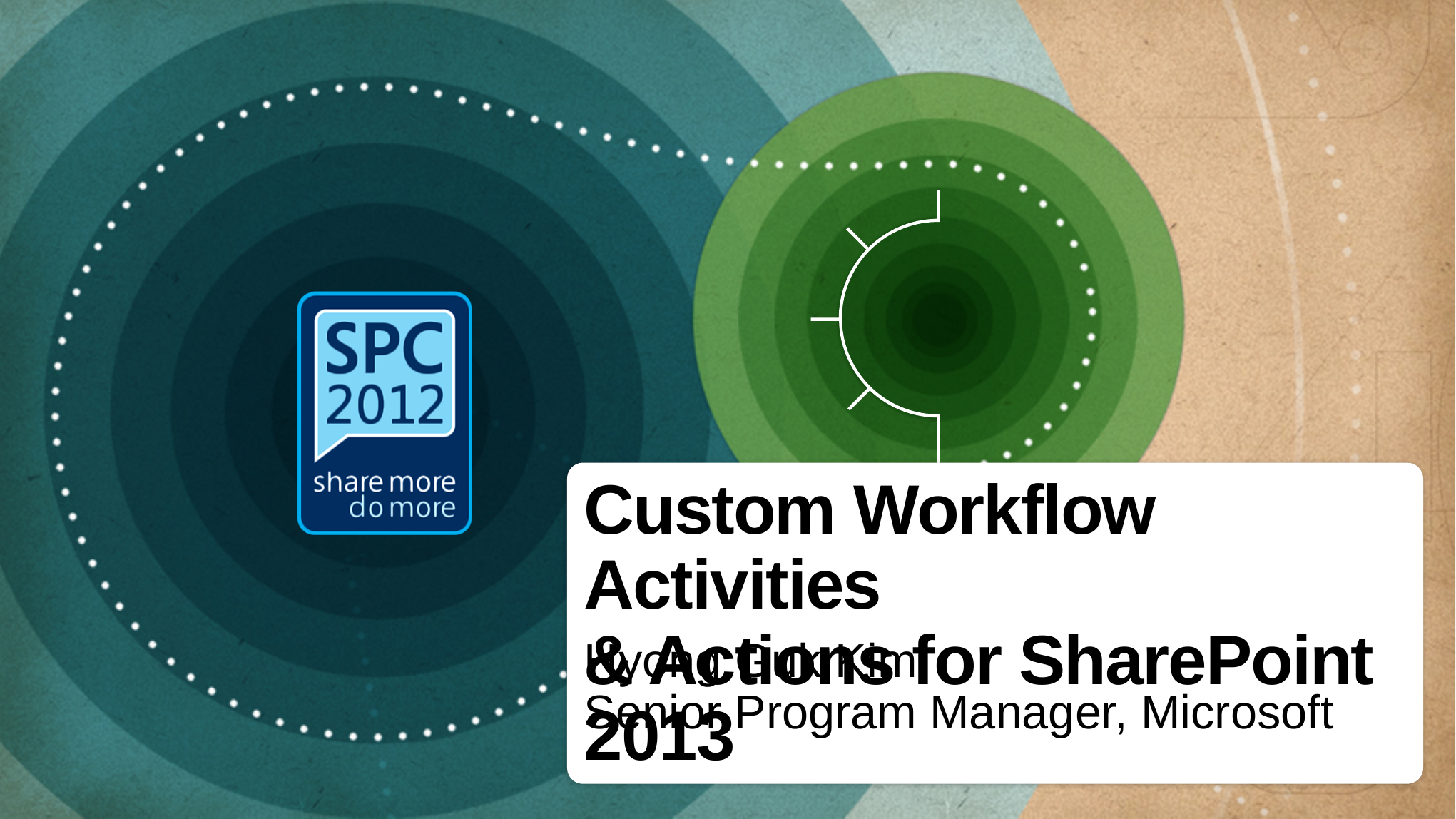

# Custom Workflow Activities & Actions for SharePoint 2013
Hyong Guk Kim
Senior Program Manager, Microsoft